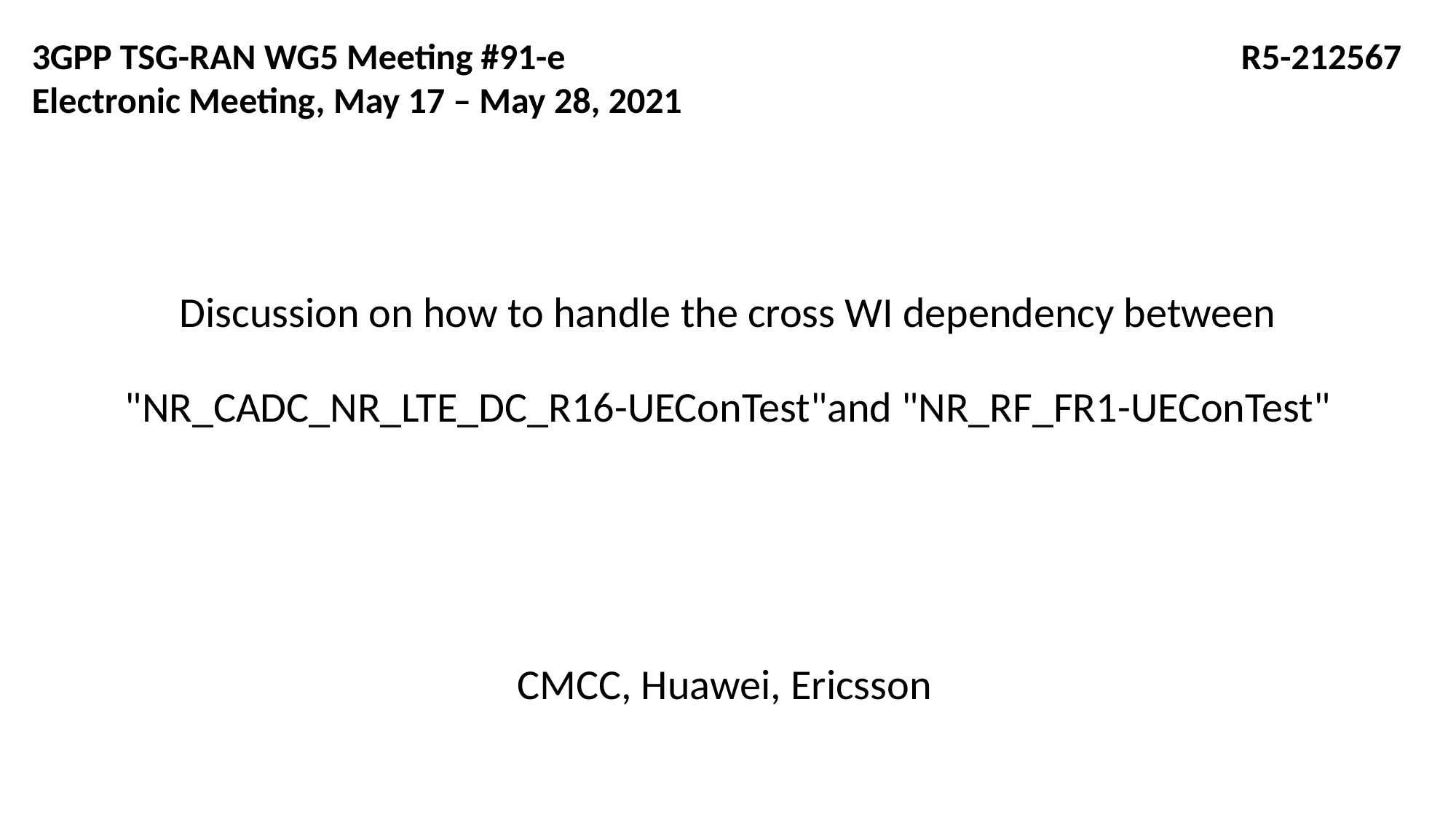

3GPP TSG-RAN WG5 Meeting #91-e 							 R5-212567
Electronic Meeting, May 17 – May 28, 2021
# Discussion on how to handle the cross WI dependency between "NR_CADC_NR_LTE_DC_R16-UEConTest"and "NR_RF_FR1-UEConTest"
CMCC, Huawei, Ericsson